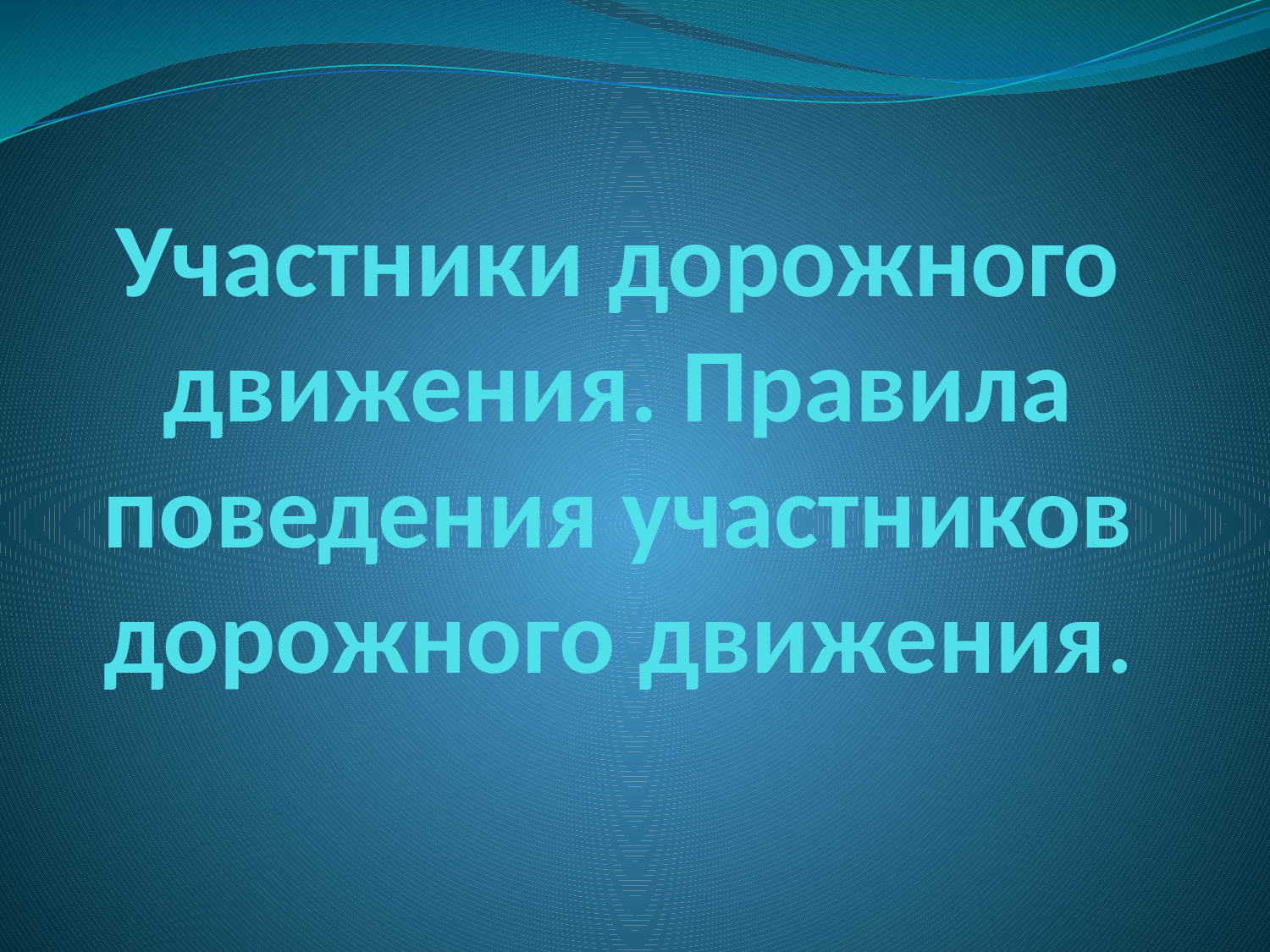

# Участники дорожного движения. Правила поведения участников дорожного движения.